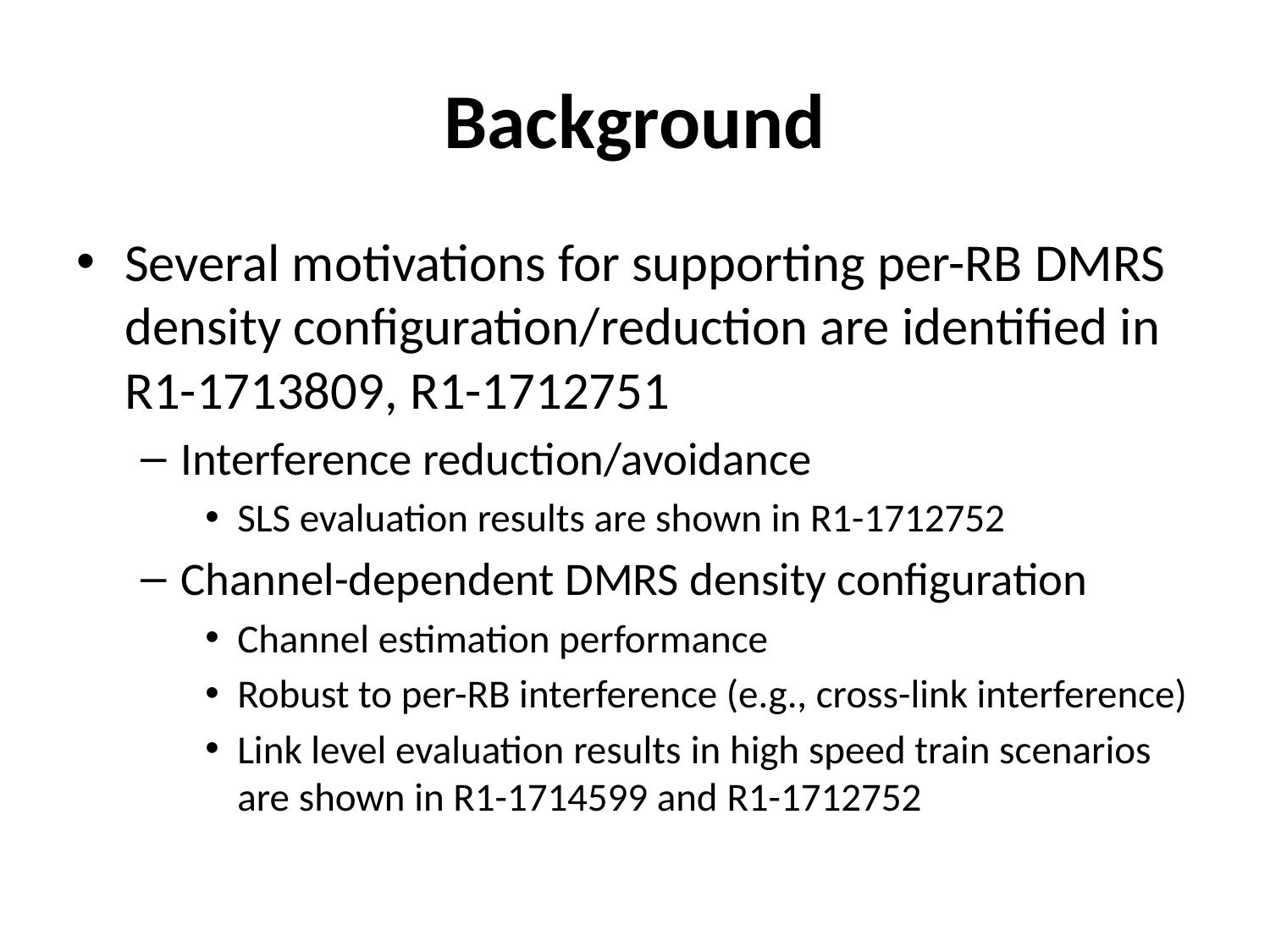

# Background
Several motivations for supporting per-RB DMRS density configuration/reduction are identified in R1-1713809, R1-1712751
Interference reduction/avoidance
SLS evaluation results are shown in R1-1712752
Channel-dependent DMRS density configuration
Channel estimation performance
Robust to per-RB interference (e.g., cross-link interference)
Link level evaluation results in high speed train scenarios are shown in R1-1714599 and R1-1712752